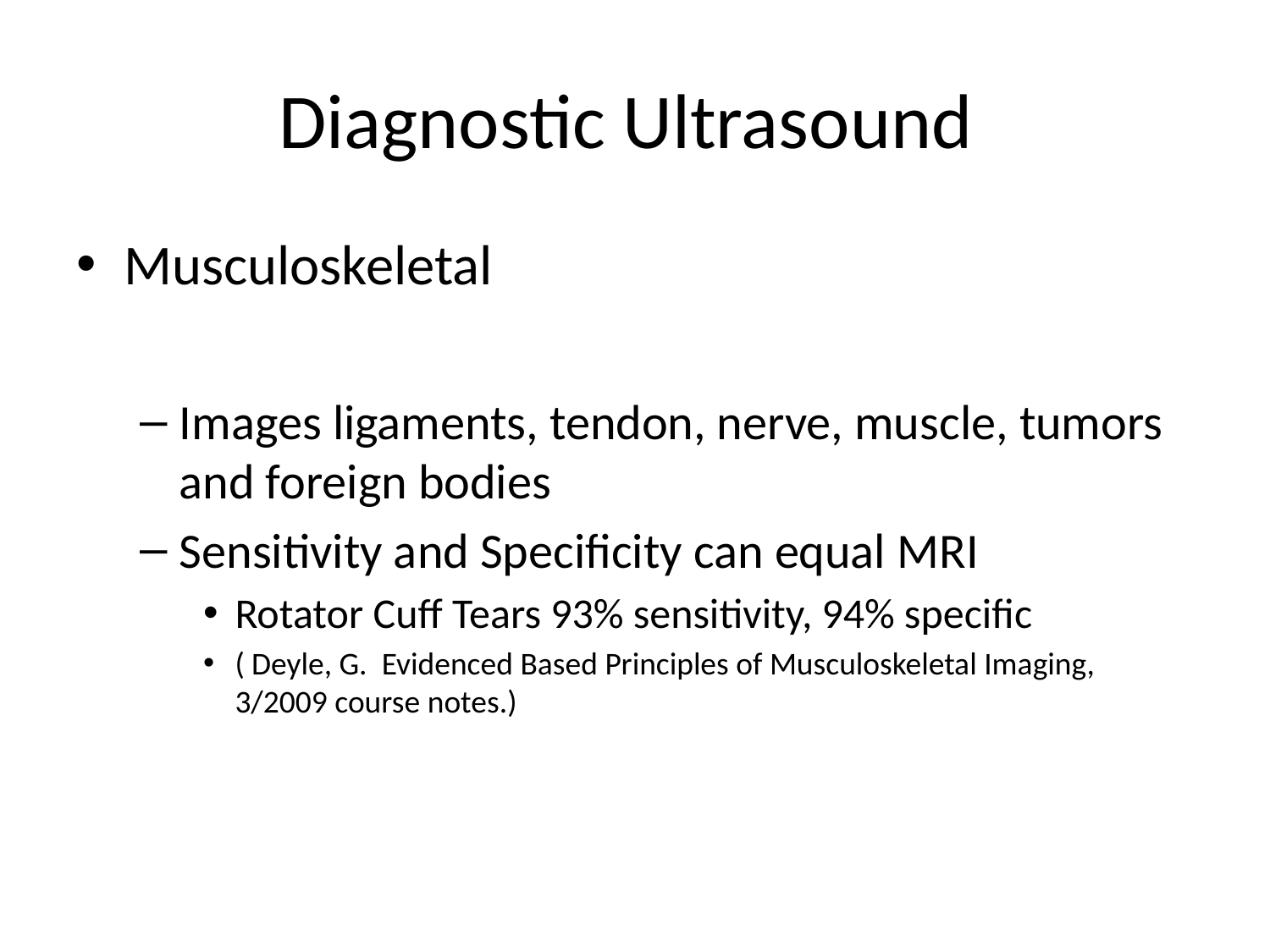

# Diagnostic Ultrasound
Musculoskeletal

Images ligaments, tendon, nerve, muscle, tumors and foreign bodies
Sensitivity and Specificity can equal MRI
Rotator Cuff Tears 93% sensitivity, 94% specific
( Deyle, G.  Evidenced Based Principles of Musculoskeletal Imaging, 3/2009 course notes.)